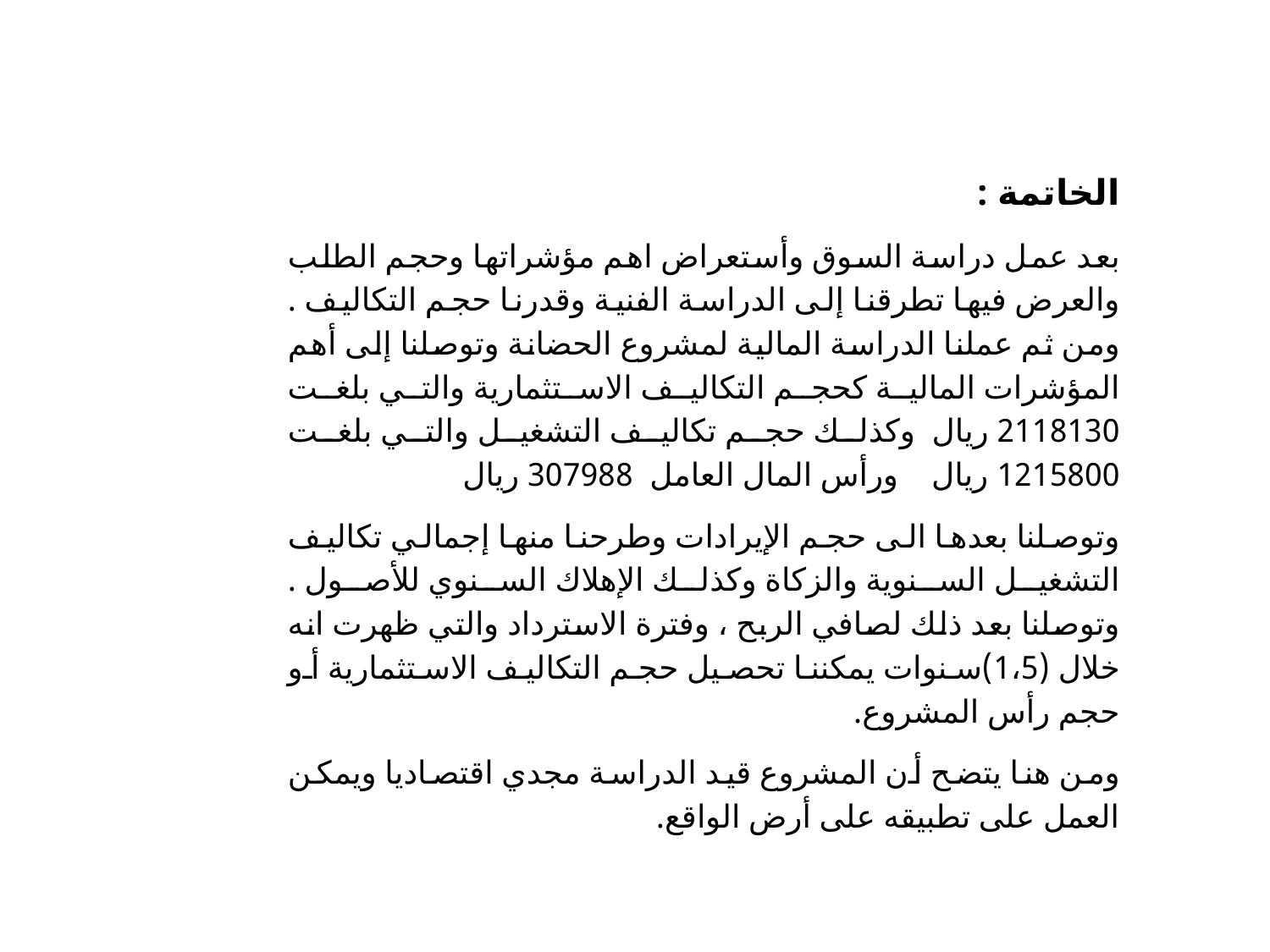

الخاتمة :
بعد عمل دراسة السوق وأستعراض اهم مؤشراتها وحجم الطلب والعرض فيها تطرقنا إلى الدراسة الفنية وقدرنا حجم التكاليف . ومن ثم عملنا الدراسة المالية لمشروع الحضانة وتوصلنا إلى أهم المؤشرات المالية كحجم التكاليف الاستثمارية والتي بلغت 2118130 ريال  وكذلك حجم تكاليف التشغيل والتي بلغت 1215800 ريال    ورأس المال العامل  307988 ريال
وتوصلنا بعدها الى حجم الإيرادات وطرحنا منها إجمالي تكاليف التشغيل السنوية والزكاة وكذلك الإهلاك السنوي للأصول . وتوصلنا بعد ذلك لصافي الربح ، وفترة الاسترداد والتي ظهرت انه خلال (1،5)سنوات يمكننا تحصيل حجم التكاليف الاستثمارية أو حجم رأس المشروع.
ومن هنا يتضح أن المشروع قيد الدراسة مجدي اقتصاديا ويمكن العمل على تطبيقه على أرض الواقع.